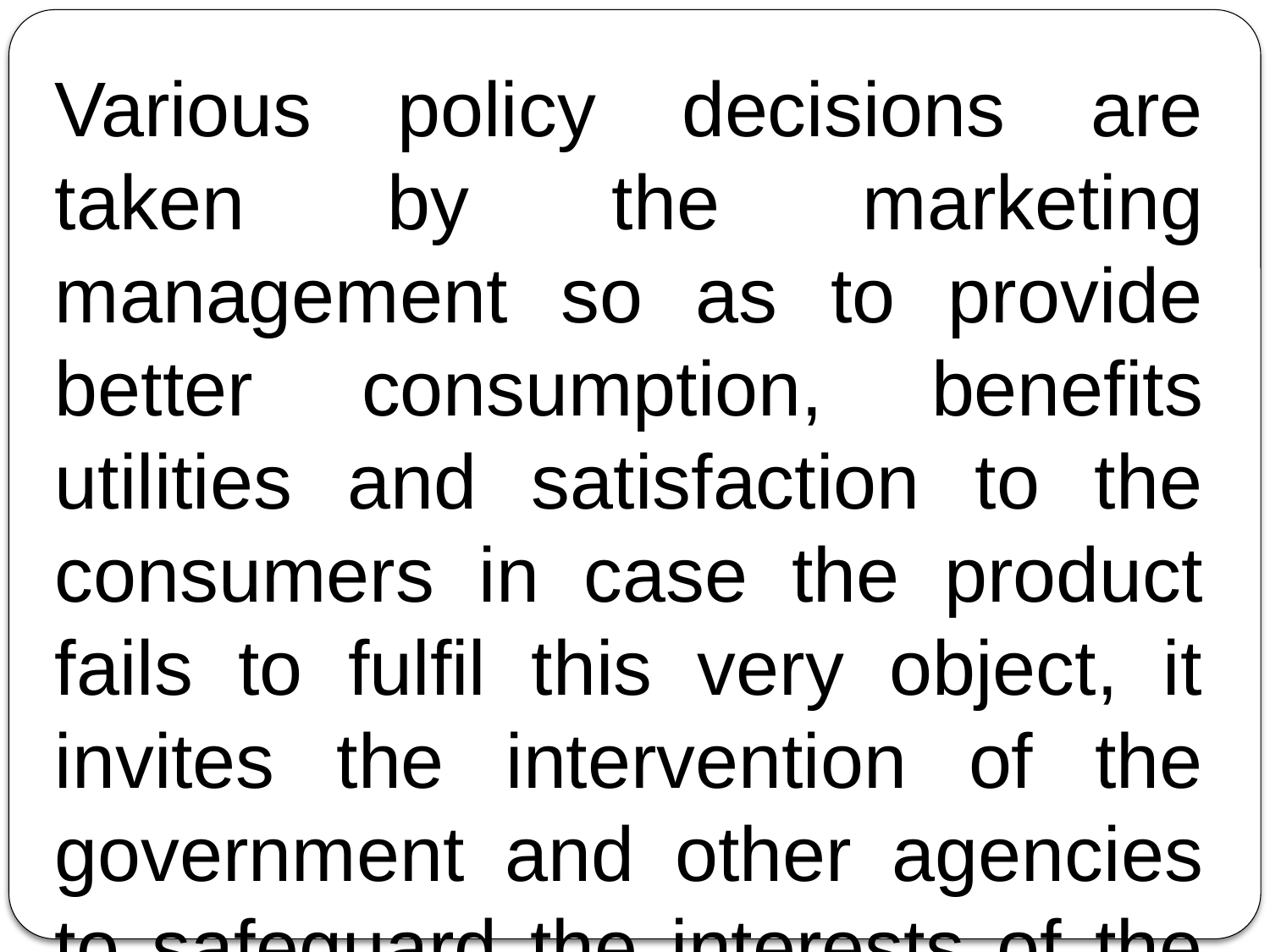

Various policy decisions are taken by the marketing management so as to provide better consumption, benefits utilities and satisfaction to the consumers in case the product fails to fulfil this very object, it invites the intervention of the government and other agencies to safeguard the interests of the consumers